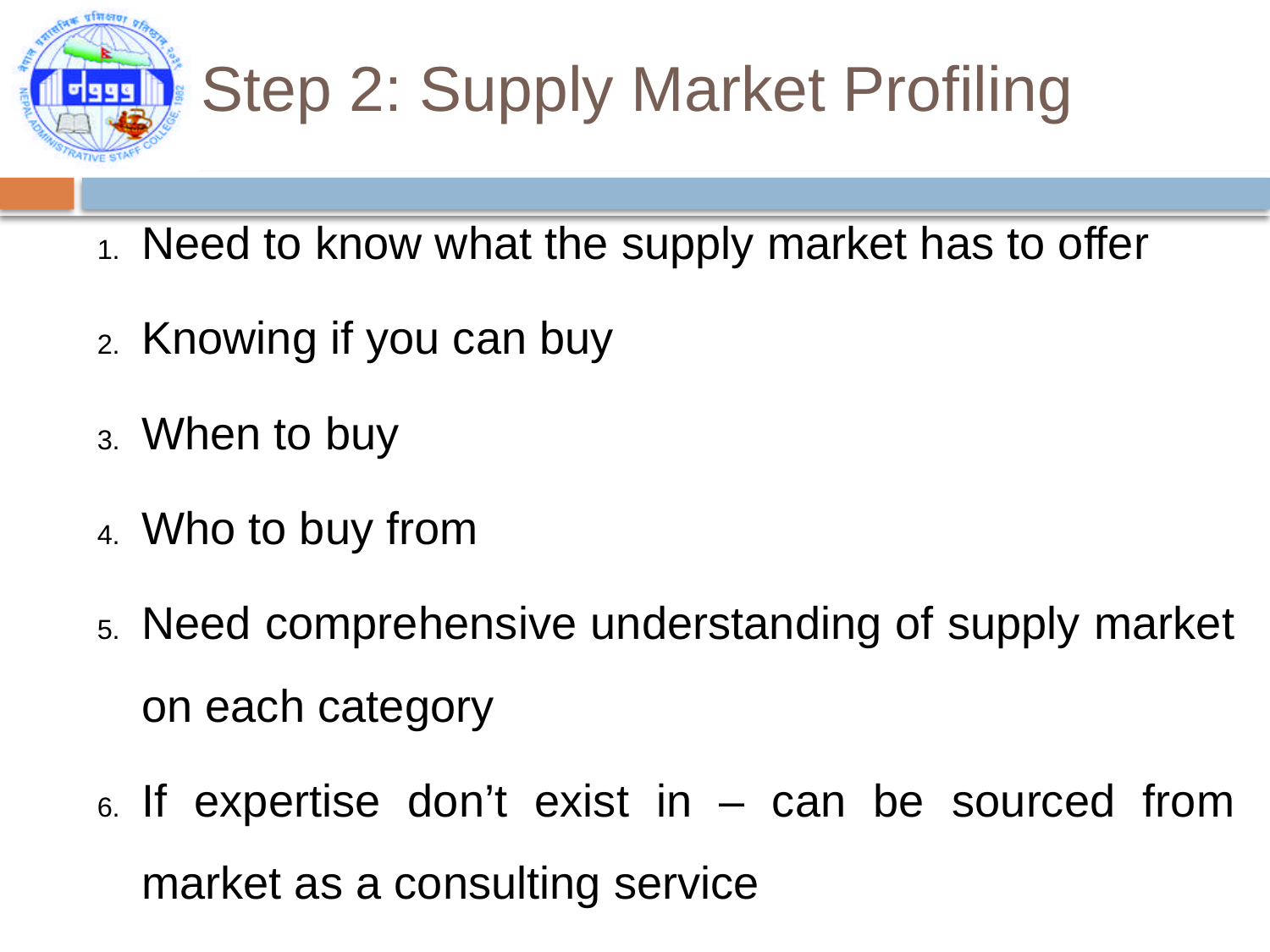

Step 2: Supply Market Profiling
Need to know what the supply market has to offer
Knowing if you can buy
When to buy
Who to buy from
Need comprehensive understanding of supply market on each category
If expertise don’t exist in – can be sourced from market as a consulting service